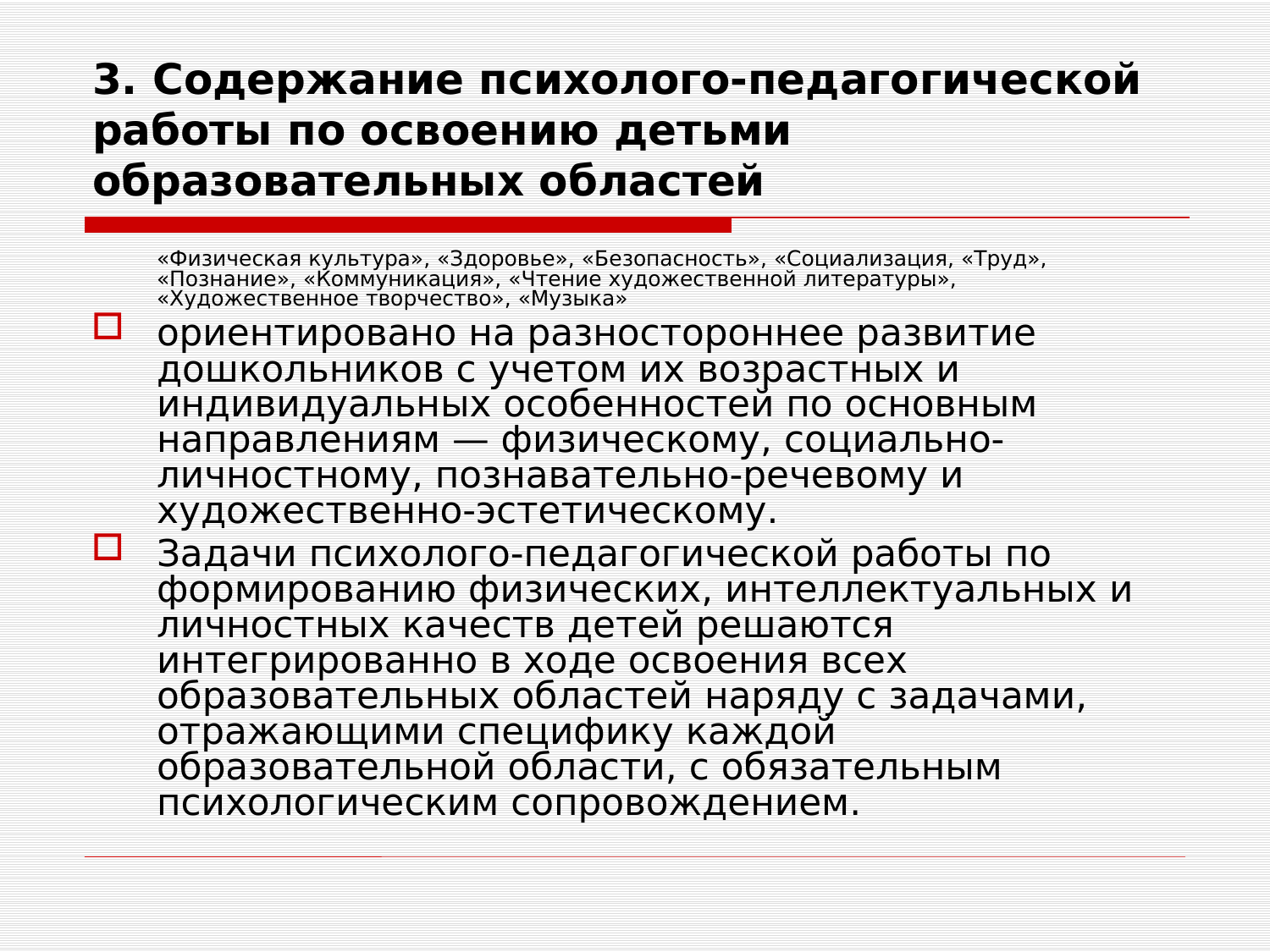

# 3. Содержание психолого-педагогической работы по освоению детьми образовательных областей
	«Физическая культура», «Здоровье», «Безопасность», «Социализация, «Труд», «Познание», «Коммуникация», «Чтение художественной литературы»,
«Художественное творчество», «Музыка»
ориентировано на разностороннее развитие дошкольников с учетом их возрастных и индивидуальных особенностей по основным направлениям — физическому, социально-личностному, познавательно-речевому и художественно-эстетическому.
Задачи психолого-педагогической работы по формированию физических, интеллектуальных и личностных качеств детей решаются интегрированно в ходе освоения всех образовательных областей наряду с задачами, отражающими специфику каждой образовательной области, с обязательным психологическим сопровождением.